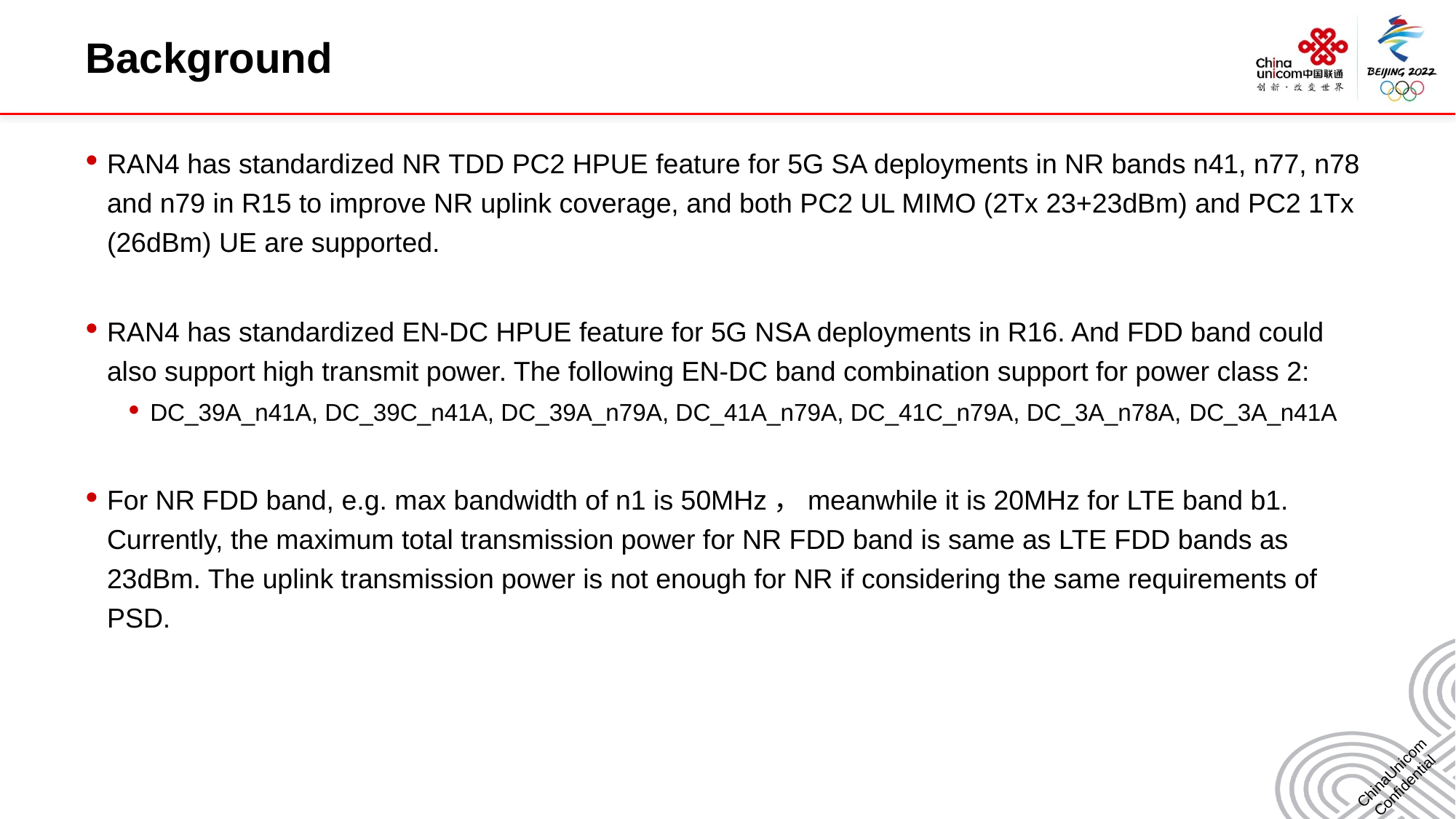

# Background
RAN4 has standardized NR TDD PC2 HPUE feature for 5G SA deployments in NR bands n41, n77, n78 and n79 in R15 to improve NR uplink coverage, and both PC2 UL MIMO (2Tx 23+23dBm) and PC2 1Tx (26dBm) UE are supported.

RAN4 has standardized EN-DC HPUE feature for 5G NSA deployments in R16. And FDD band could also support high transmit power. The following EN-DC band combination support for power class 2:
DC_39A_n41A, DC_39C_n41A, DC_39A_n79A, DC_41A_n79A, DC_41C_n79A, DC_3A_n78A, DC_3A_n41A

For NR FDD band, e.g. max bandwidth of n1 is 50MHz，meanwhile it is 20MHz for LTE band b1. Currently, the maximum total transmission power for NR FDD band is same as LTE FDD bands as 23dBm. The uplink transmission power is not enough for NR if considering the same requirements of PSD.